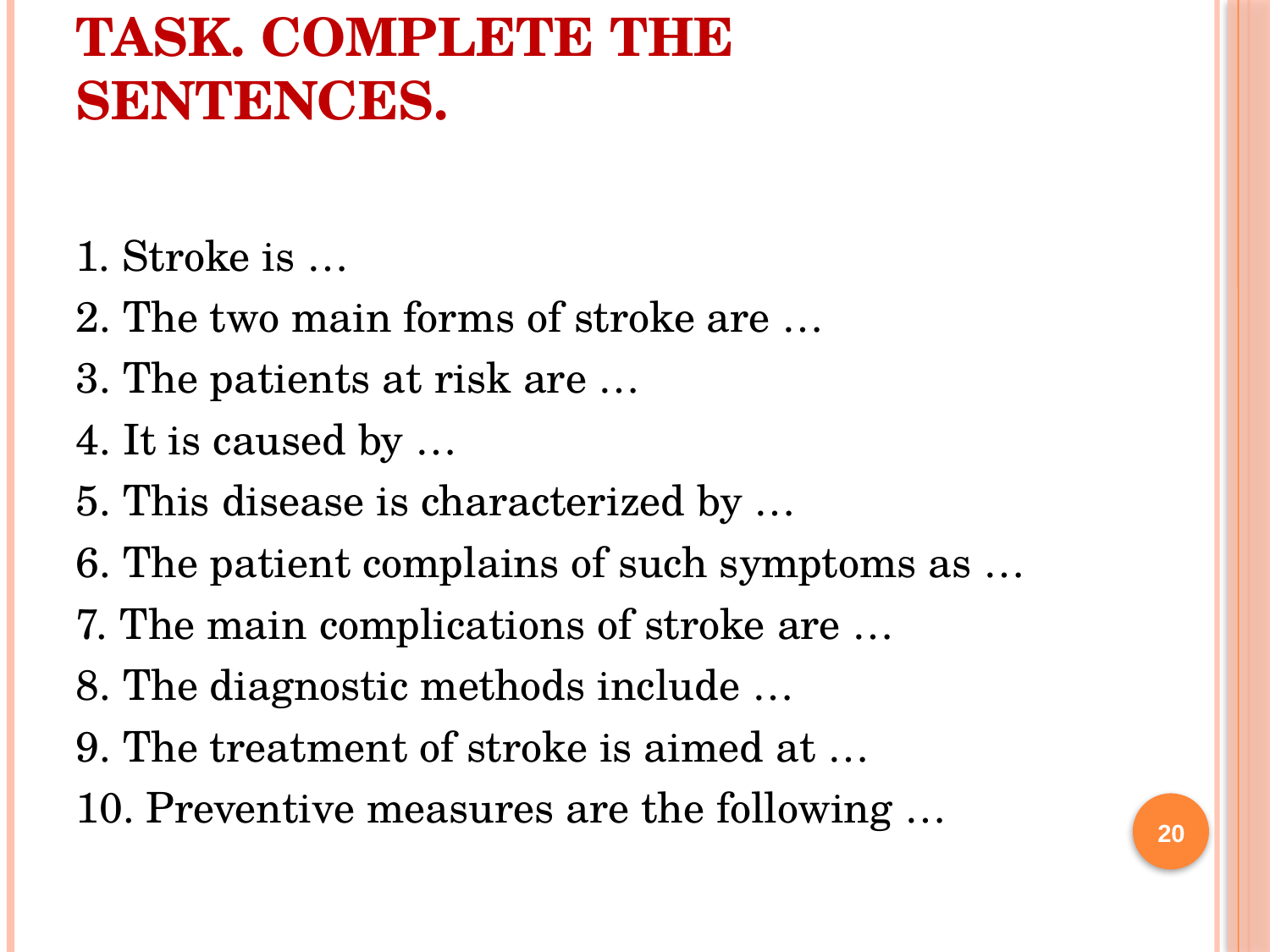

# Task. Complete the sentences.
1. Stroke is …
2. The two main forms of stroke are …
3. The patients at risk are …
4. It is caused by …
5. This disease is characterized by …
6. The patient complains of such symptoms as …
7. The main complications of stroke are …
8. The diagnostic methods include …
9. The treatment of stroke is aimed at …
10. Preventive measures are the following …
20